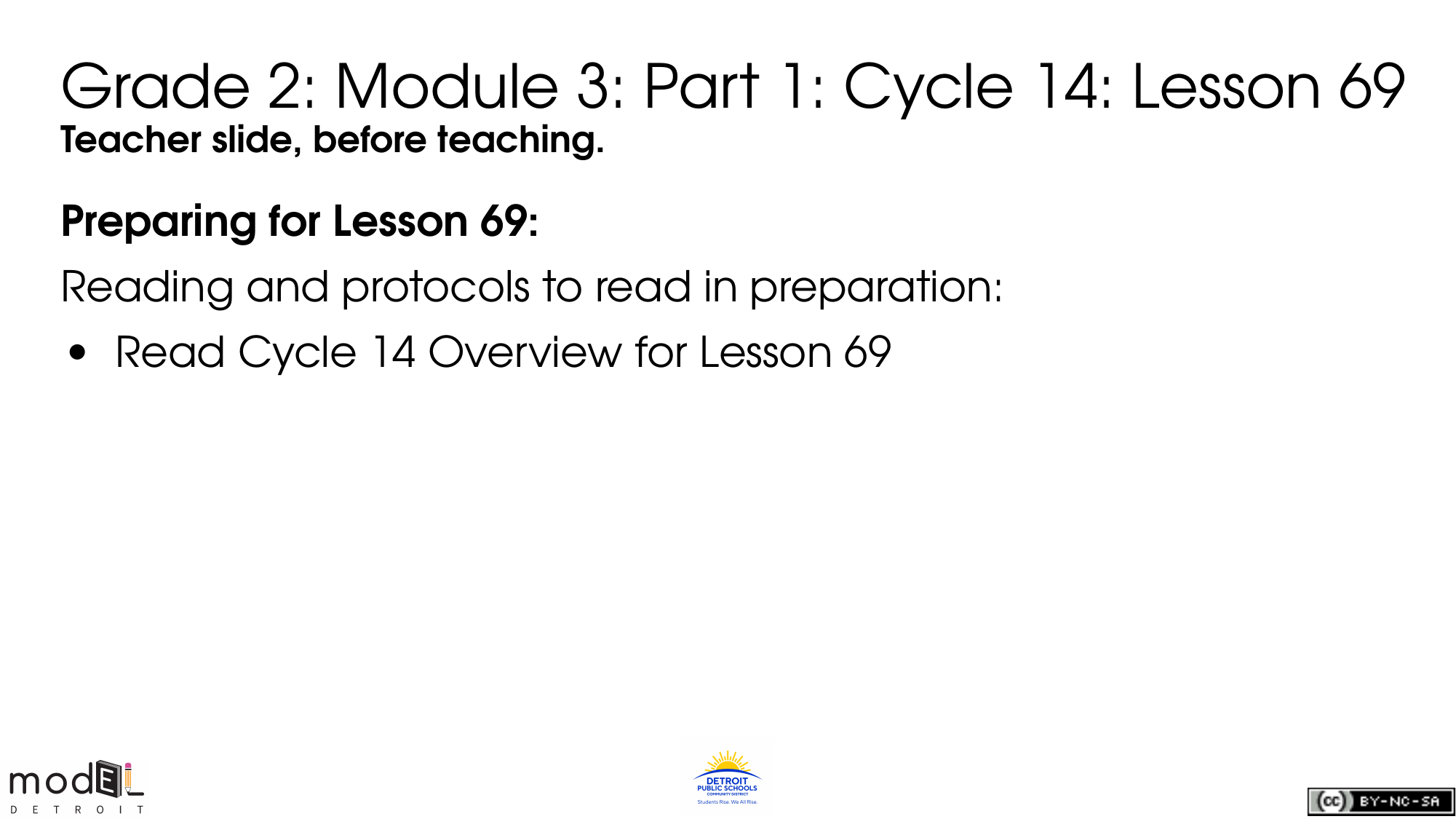

# Grade 2: Module 3: Part 1: Cycle 14: Lesson 69
Teacher slide, before teaching.
Preparing for Lesson 69:
Reading and protocols to read in preparation:
Read Cycle 14 Overview for Lesson 69